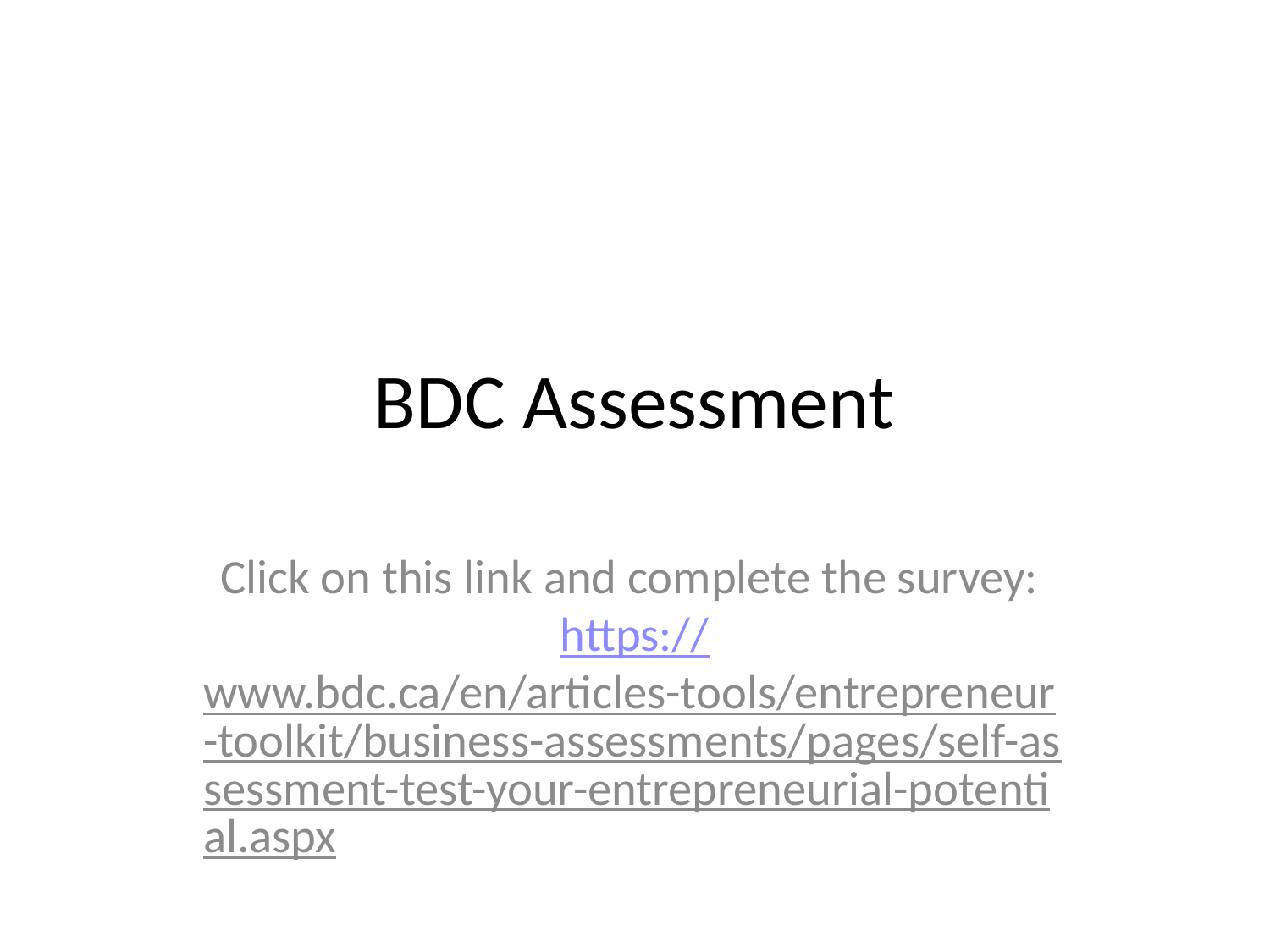

# BDC Assessment
Click on this link and complete the survey: https://www.bdc.ca/en/articles-tools/entrepreneur-toolkit/business-assessments/pages/self-assessment-test-your-entrepreneurial-potential.aspx